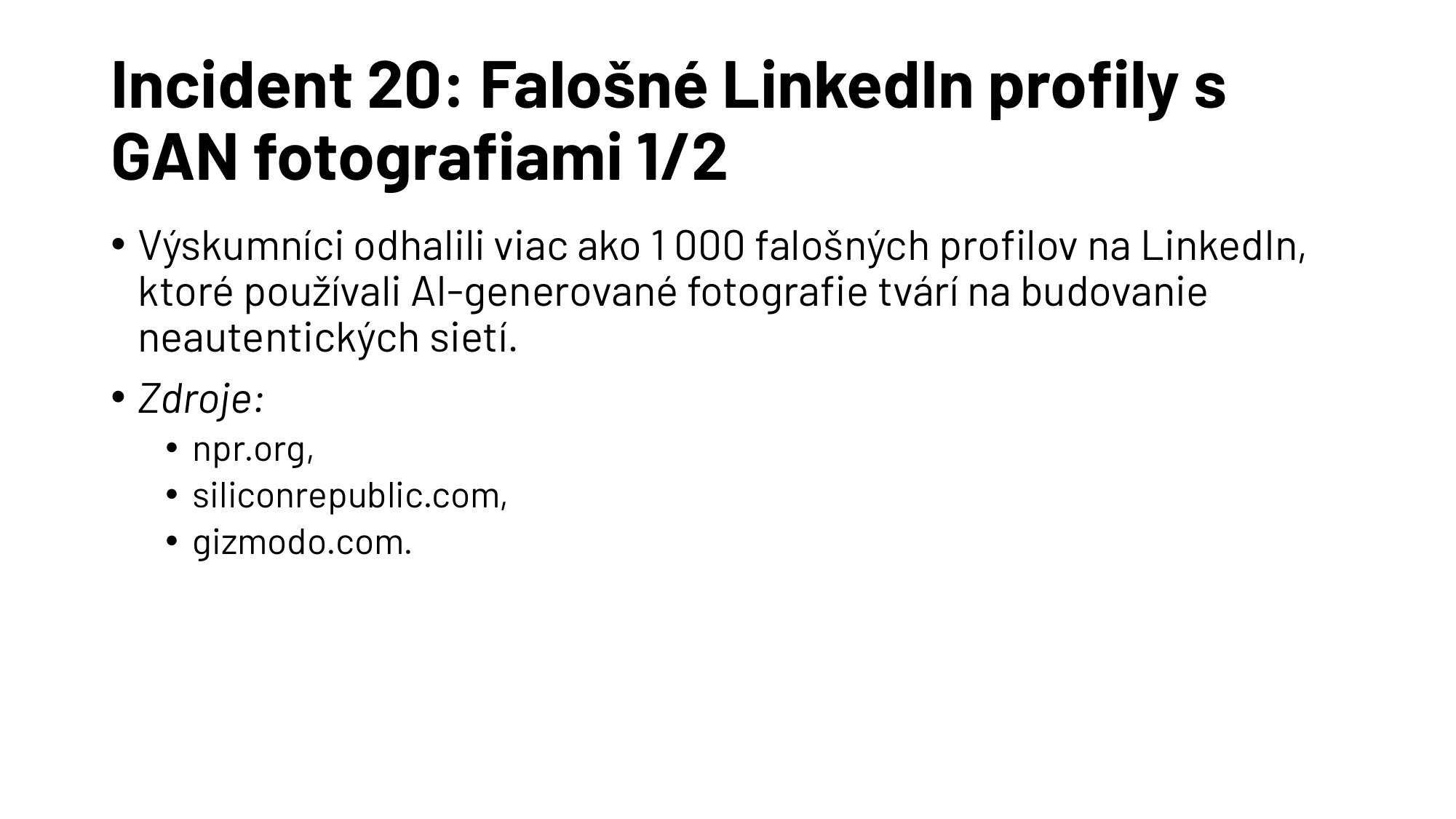

# Incident 20: Falošné LinkedIn profily s GAN fotografiami 1/2
Výskumníci odhalili viac ako 1 000 falošných profilov na LinkedIn, ktoré používali AI-generované fotografie tvárí na budovanie neautentických sietí.
Zdroje:
npr.org,
siliconrepublic.com,
gizmodo.com.